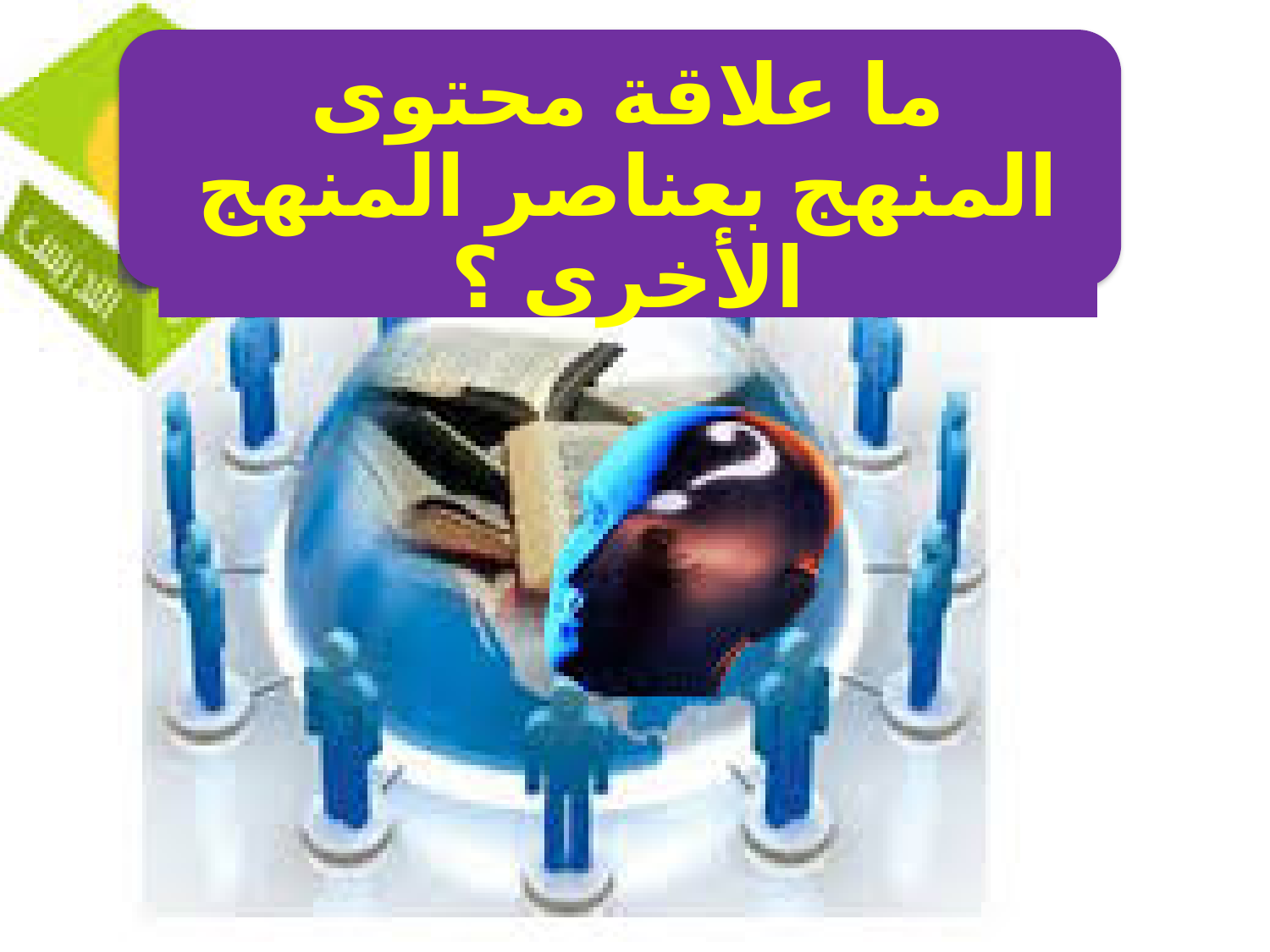

ما علاقة محتوى المنهج بعناصر المنهج الأخرى ؟